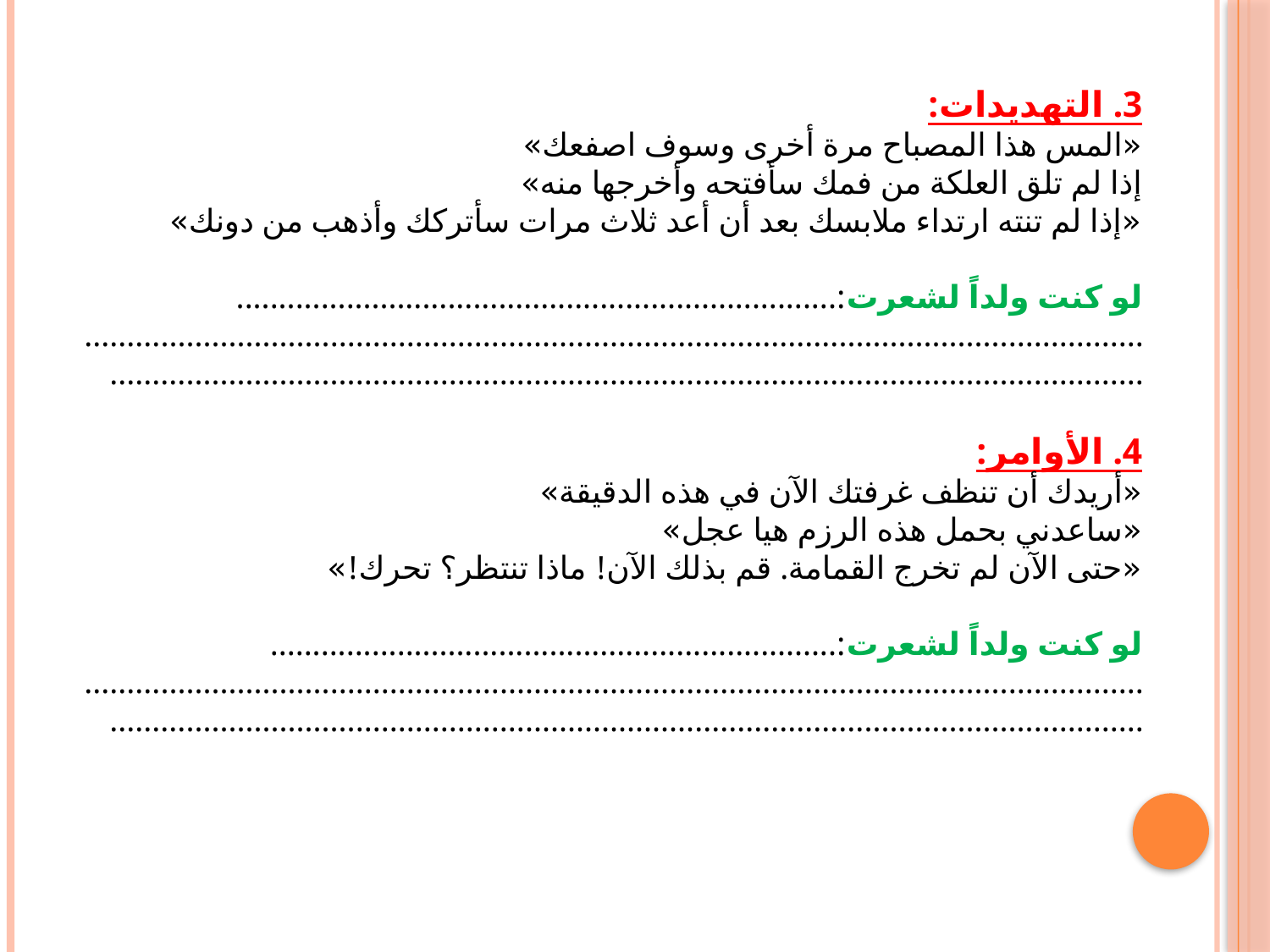

3. التهديدات:
«المس هذا المصباح مرة أخرى وسوف اصفعك»
إذا لم تلق العلكة من فمك سأفتحه وأخرجها منه»
«إذا لم تنته ارتداء ملابسك بعد أن أعد ثلاث مرات سأتركك وأذهب من دونك»

لو كنت ولداً لشعرت:.......................................................................
.......................................................................................................................................................................................................................................................

4. الأوامر:
«أريدك أن تنظف غرفتك الآن في هذه الدقيقة»
«ساعدني بحمل هذه الرزم هيا عجل»
«حتى الآن لم تخرج القمامة. قم بذلك الآن! ماذا تنتظر؟ تحرك!»

لو كنت ولداً لشعرت:...................................................................
.......................................................................................................................................................................................................................................................